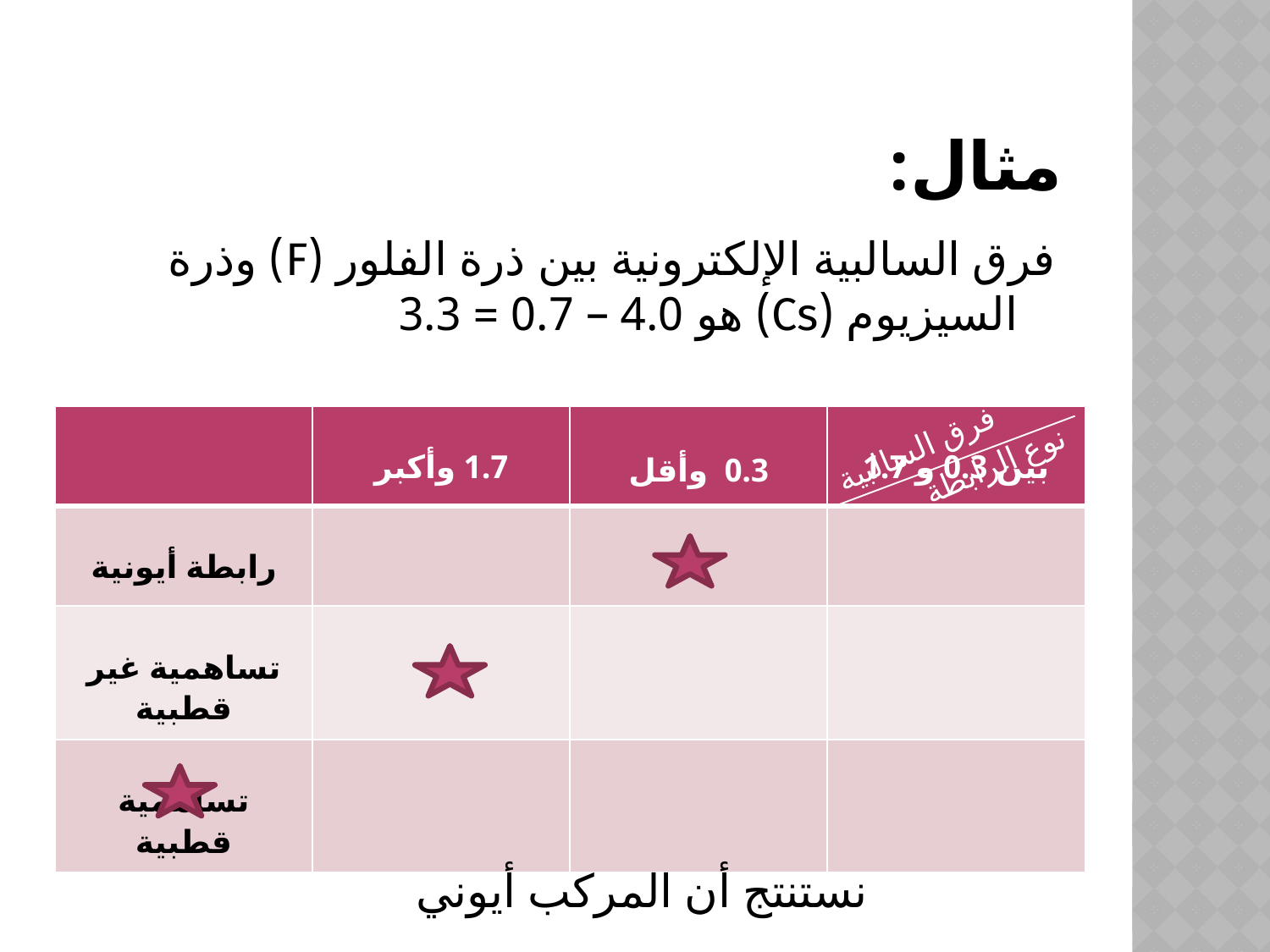

# مثال:
فرق السالبية الإلكترونية بين ذرة الفلور (F) وذرة السيزيوم (Cs) هو 4.0 – 0.7 = 3.3
|  | 1.7 وأكبر | 0.3 وأقل | بين 0.3 و 1.7 |
| --- | --- | --- | --- |
| رابطة أيونية |  |  |  |
| تساهمية غير قطبية |  |  |  |
| تساهمية قطبية |  |  |  |
فرق السالبية
نوع الرابطة

نستنتج أن المركب أيوني